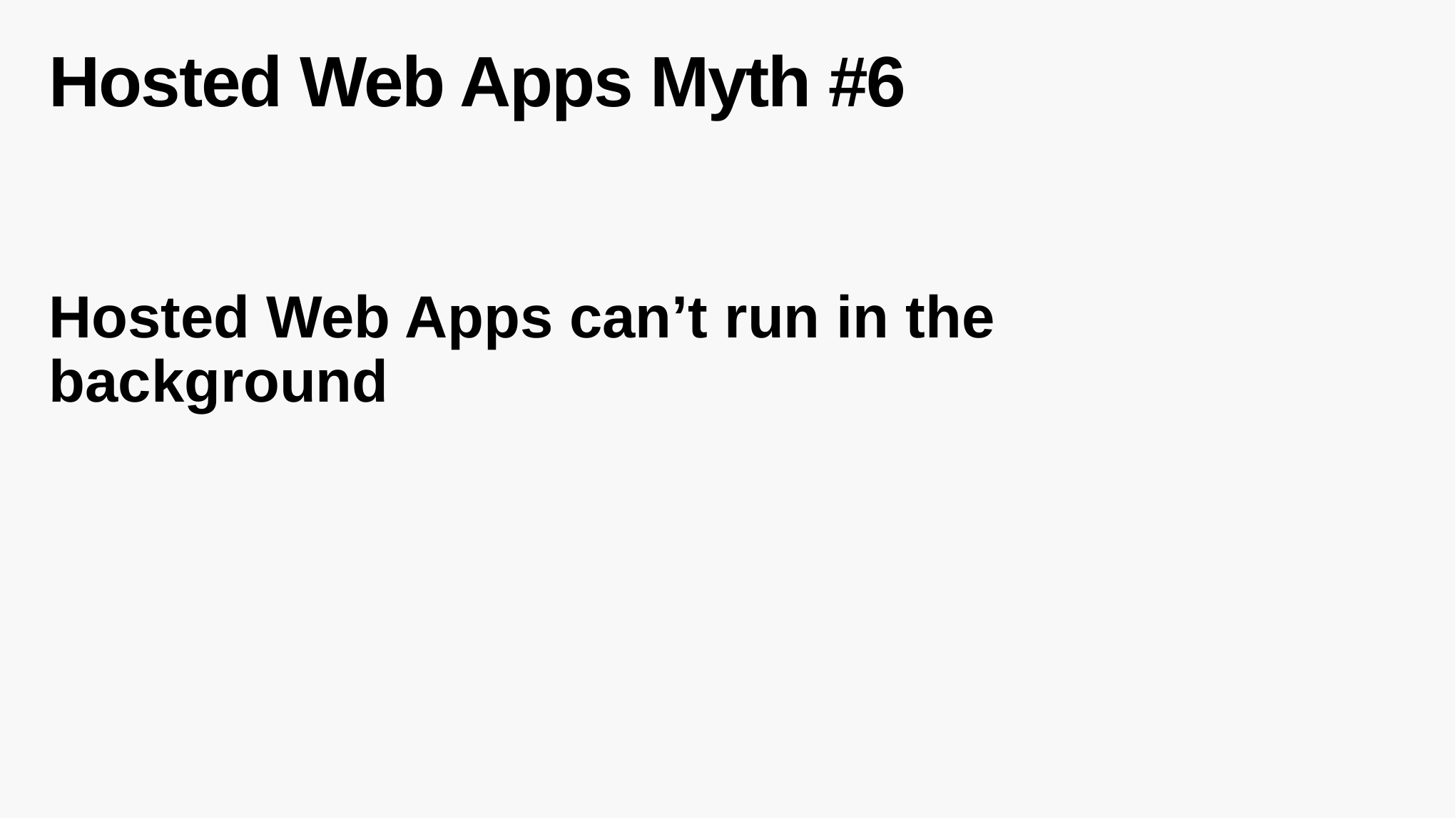

# Hosted Web Apps Myth #6
Hosted Web Apps can’t run in the background